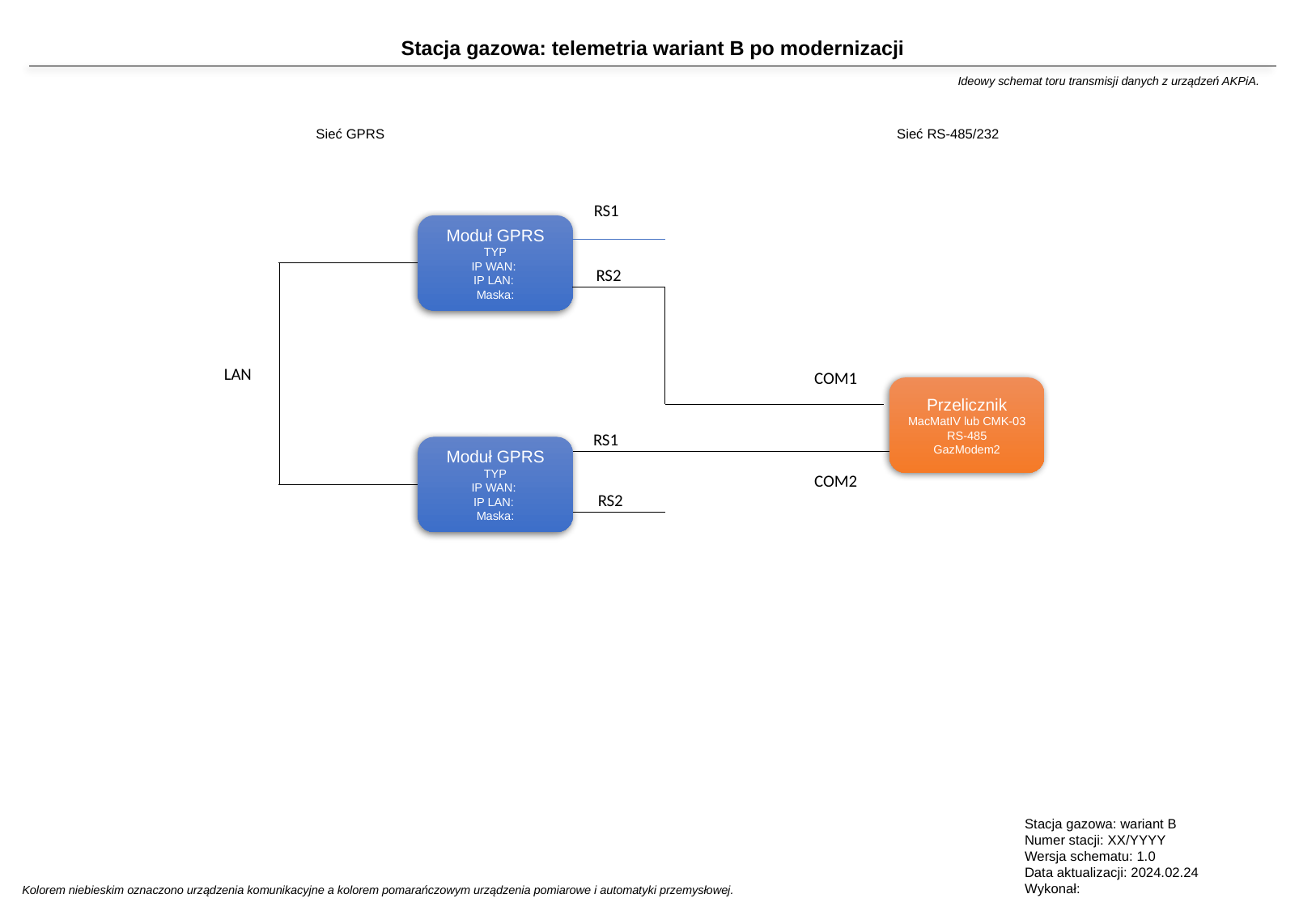

Stacja gazowa: telemetria wariant B po modernizacji
Ideowy schemat toru transmisji danych z urządzeń AKPiA.
Sieć GPRS
Sieć RS-485/232
RS1
Moduł GPRS
TYP
IP WAN:
IP LAN:
Maska:
RS2
LAN
COM1
Przelicznik
MacMatIV lub CMK-03
RS-485
GazModem2
RS1
Moduł GPRS
TYP
IP WAN:
IP LAN:
Maska:
COM2
RS2
Stacja gazowa: wariant B
Numer stacji: XX/YYYY
Wersja schematu: 1.0
Data aktualizacji: 2024.02.24
Wykonał:
Kolorem niebieskim oznaczono urządzenia komunikacyjne a kolorem pomarańczowym urządzenia pomiarowe i automatyki przemysłowej.